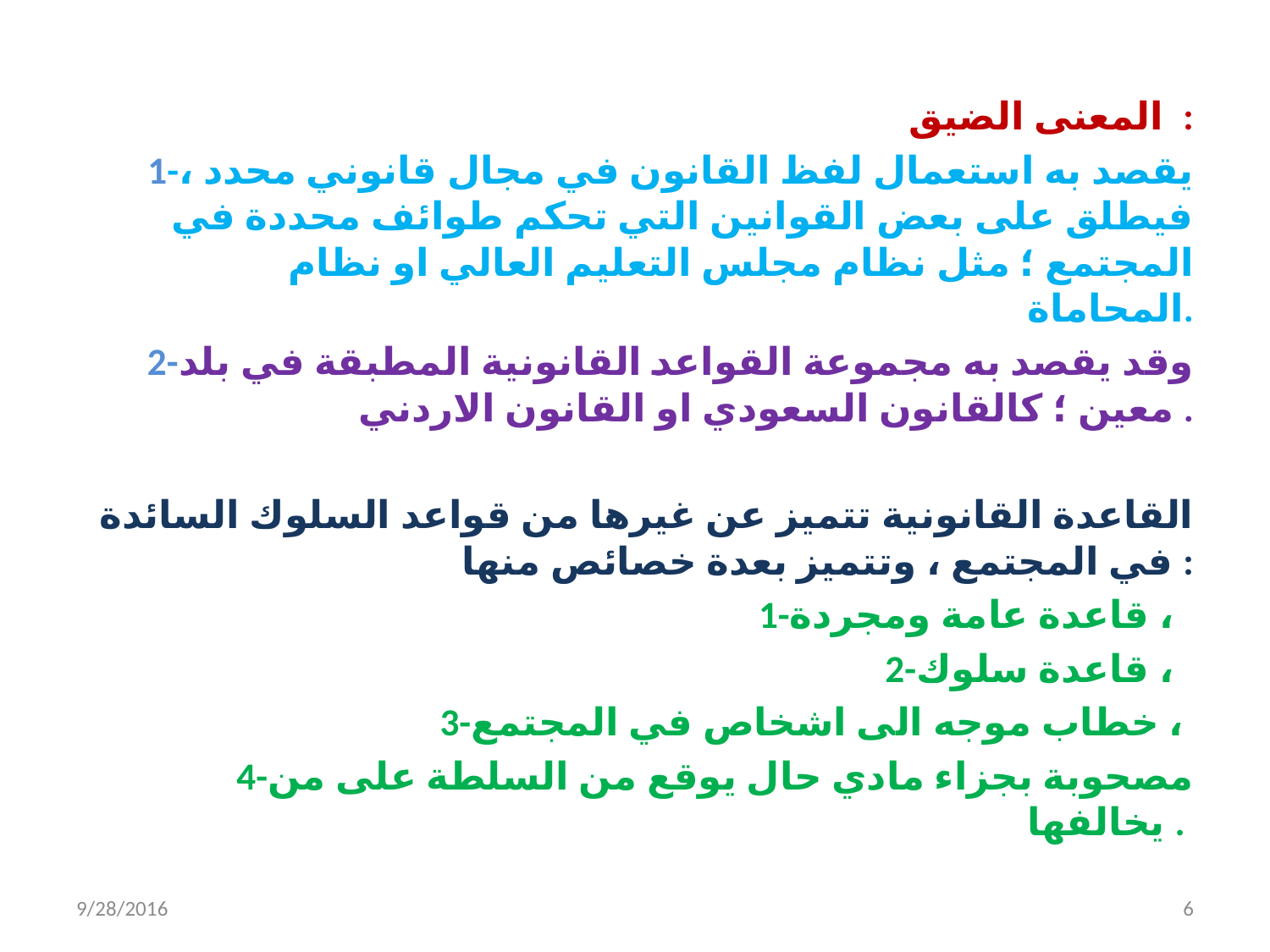

المعنى الضيق  :
1-يقصد به استعمال لفظ القانون في مجال قانوني محدد ، فيطلق على بعض القوانين التي تحكم طوائف محددة في المجتمع ؛ مثل نظام مجلس التعليم العالي او نظام المحاماة.
2-وقد يقصد به مجموعة القواعد القانونية المطبقة في بلد معين ؛ كالقانون السعودي او القانون الاردني .

القاعدة القانونية تتميز عن غيرها من قواعد السلوك السائدة في المجتمع ، وتتميز بعدة خصائص منها :
1-قاعدة عامة ومجردة ،
2-قاعدة سلوك ،
3-خطاب موجه الى اشخاص في المجتمع ،
4-مصحوبة بجزاء مادي حال يوقع من السلطة على من يخالفها .
9/28/2016
6